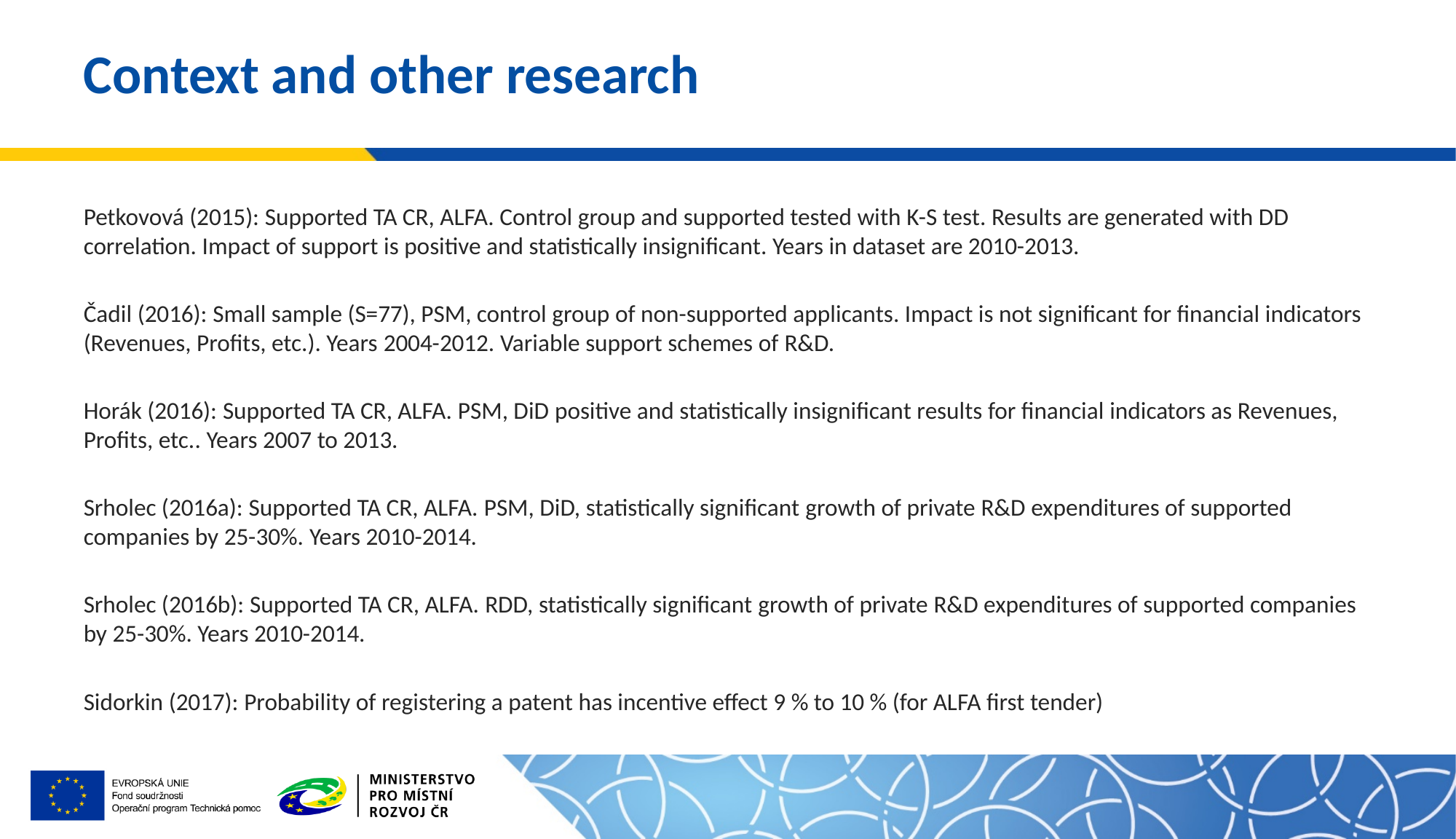

# Context and other research
Petkovová (2015): Supported TA CR, ALFA. Control group and supported tested with K-S test. Results are generated with DD correlation. Impact of support is positive and statistically insignificant. Years in dataset are 2010-2013.

Čadil (2016): Small sample (S=77), PSM, control group of non-supported applicants. Impact is not significant for financial indicators (Revenues, Profits, etc.). Years 2004-2012. Variable support schemes of R&D.

Horák (2016): Supported TA CR, ALFA. PSM, DiD positive and statistically insignificant results for financial indicators as Revenues, Profits, etc.. Years 2007 to 2013.

Srholec (2016a): Supported TA CR, ALFA. PSM, DiD, statistically significant growth of private R&D expenditures of supported companies by 25-30%. Years 2010-2014.

Srholec (2016b): Supported TA CR, ALFA. RDD, statistically significant growth of private R&D expenditures of supported companies by 25-30%. Years 2010-2014.

Sidorkin (2017): Probability of registering a patent has incentive effect 9 % to 10 % (for ALFA first tender)